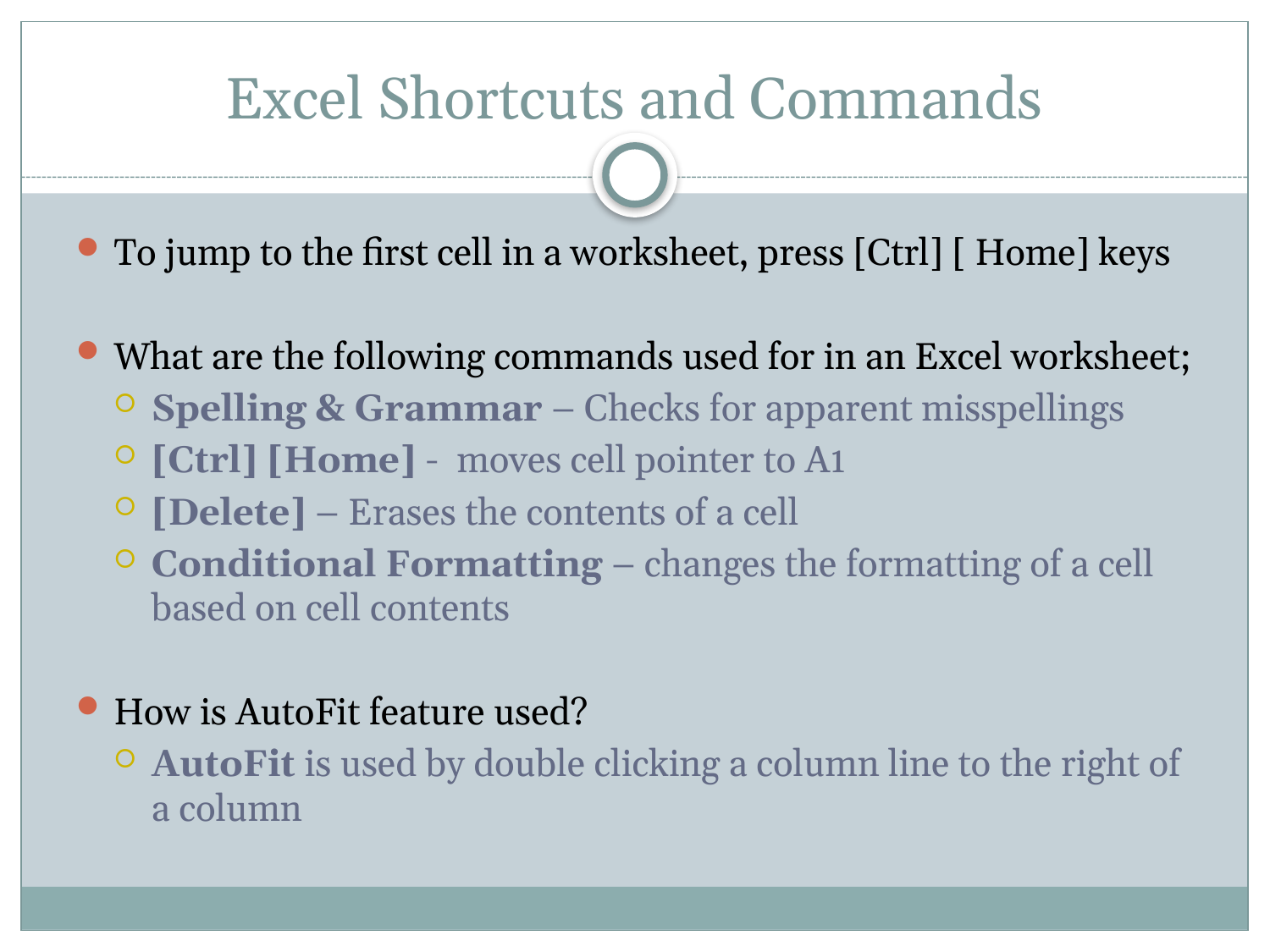

# Excel Shortcuts and Commands
To jump to the first cell in a worksheet, press [Ctrl] [ Home] keys

What are the following commands used for in an Excel worksheet;
Spelling & Grammar – Checks for apparent misspellings
[Ctrl] [Home] -  moves cell pointer to A1
[Delete] – Erases the contents of a cell
Conditional Formatting – changes the formatting of a cell based on cell contents

How is AutoFit feature used?
AutoFit is used by double clicking a column line to the right of a column